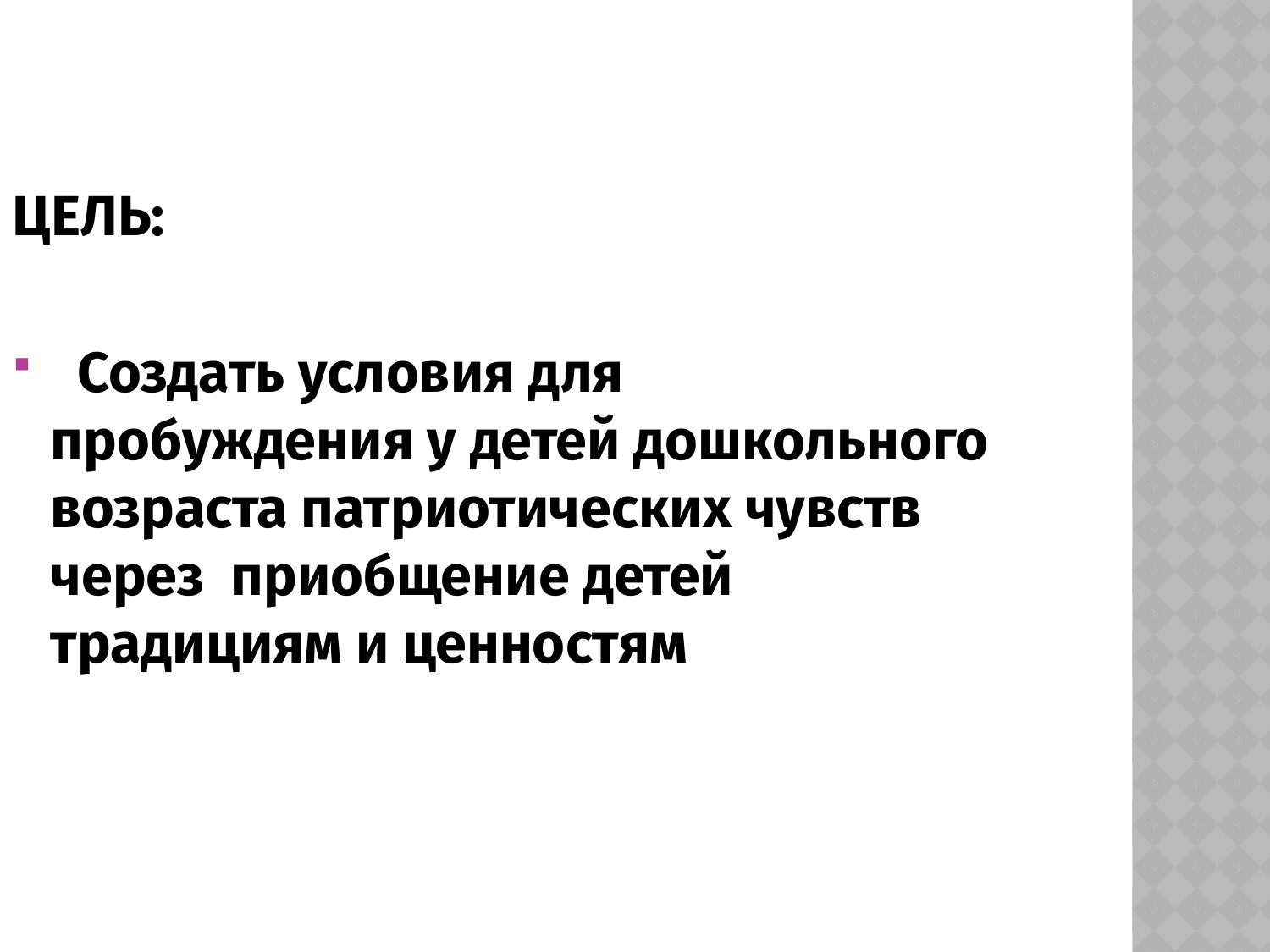

ЦЕЛЬ:

  Создать условия для пробуждения у детей дошкольного возраста патриотических чувств через  приобщение детей традициям и ценностям